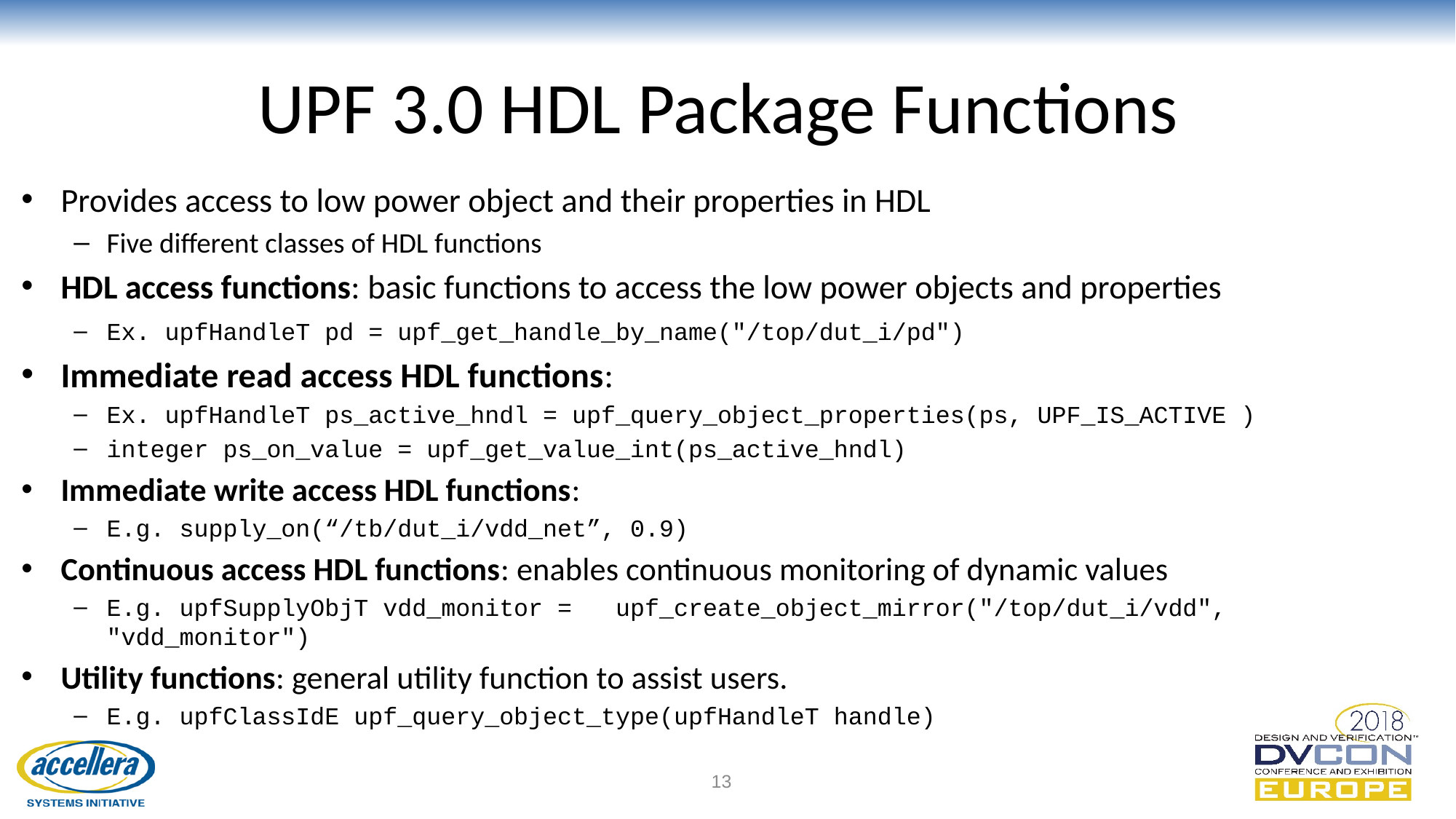

# UPF 3.0 HDL Package Functions
Provides access to low power object and their properties in HDL
Five different classes of HDL functions
HDL access functions: basic functions to access the low power objects and properties
Ex. upfHandleT pd = upf_get_handle_by_name("/top/dut_i/pd")
Immediate read access HDL functions:
Ex. upfHandleT ps_active_hndl = upf_query_object_properties(ps, UPF_IS_ACTIVE )
integer ps_on_value = upf_get_value_int(ps_active_hndl)
Immediate write access HDL functions:
E.g. supply_on(“/tb/dut_i/vdd_net”, 0.9)
Continuous access HDL functions: enables continuous monitoring of dynamic values
E.g. upfSupplyObjT vdd_monitor =   upf_create_object_mirror("/top/dut_i/vdd", "vdd_monitor")
Utility functions: general utility function to assist users.
E.g. upfClassIdE upf_query_object_type(upfHandleT handle)

13